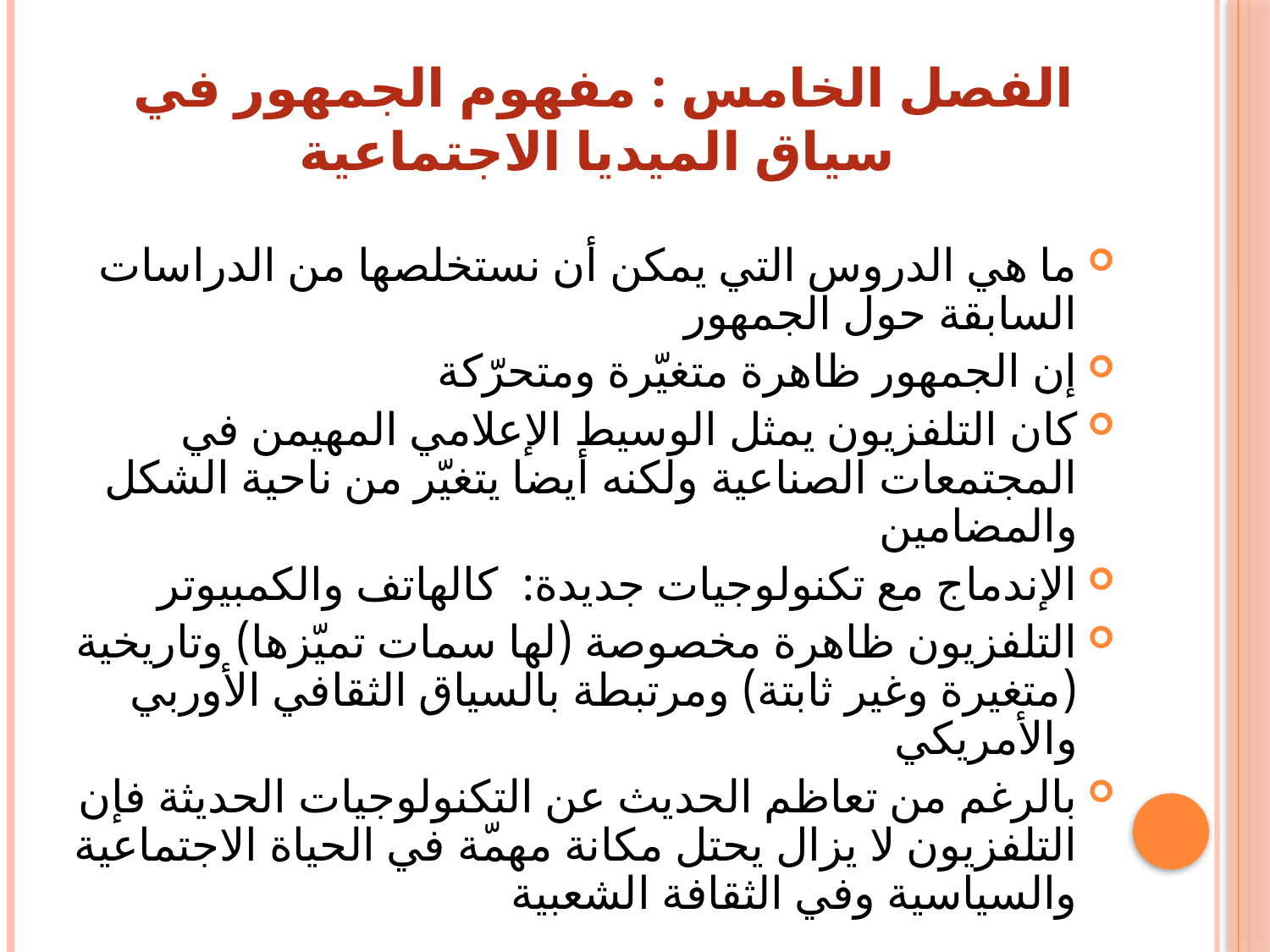

# الفصل الخامس : مفهوم الجمهور في سياق الميديا الاجتماعية
ما هي الدروس التي يمكن أن نستخلصها من الدراسات السابقة حول الجمهور
إن الجمهور ظاهرة متغيّرة ومتحرّكة
كان التلفزيون يمثل الوسيط الإعلامي المهيمن في المجتمعات الصناعية ولكنه أيضا يتغيّر من ناحية الشكل والمضامين
الإندماج مع تكنولوجيات جديدة:  كالهاتف والكمبيوتر
التلفزيون ظاهرة مخصوصة (لها سمات تميّزها) وتاريخية (متغيرة وغير ثابتة) ومرتبطة بالسياق الثقافي الأوربي والأمريكي
بالرغم من تعاظم الحديث عن التكنولوجيات الحديثة فإن التلفزيون لا يزال يحتل مكانة مهمّة في الحياة الاجتماعية والسياسية وفي الثقافة الشعبية